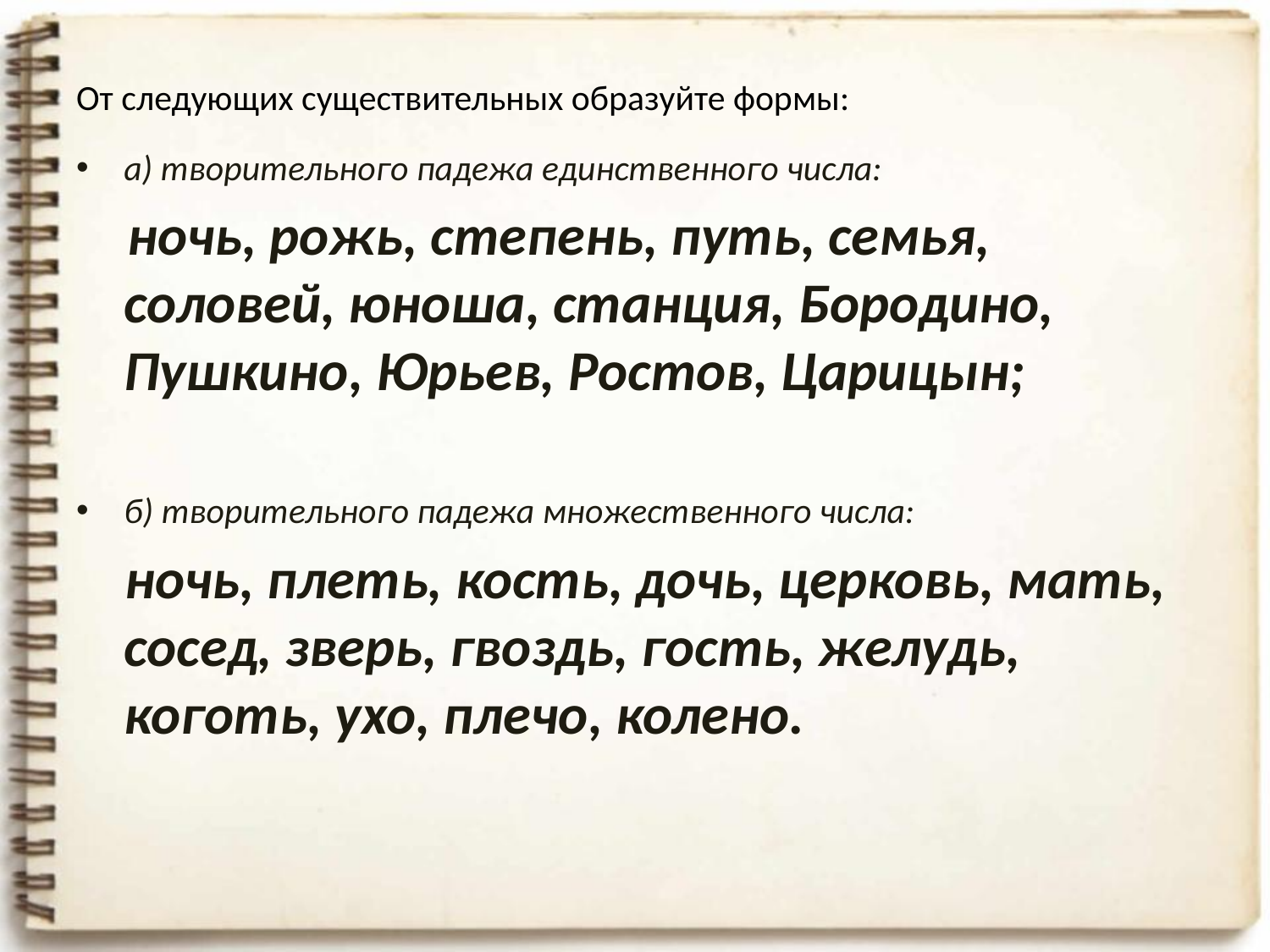

# От следующих существительных образуйте формы:
а) творительного падежа единственного числа:
    ночь, рожь, степень, путь, семья, соловей, юноша, станция, Бородино, Пушкино, Юрьев, Ростов, Царицын;

б) творительного падежа множественного числа:
      ночь, плеть, кость, дочь, церковь, мать, сосед, зверь, гвоздь, гость, желудь, коготь, ухо, плечо, колено.